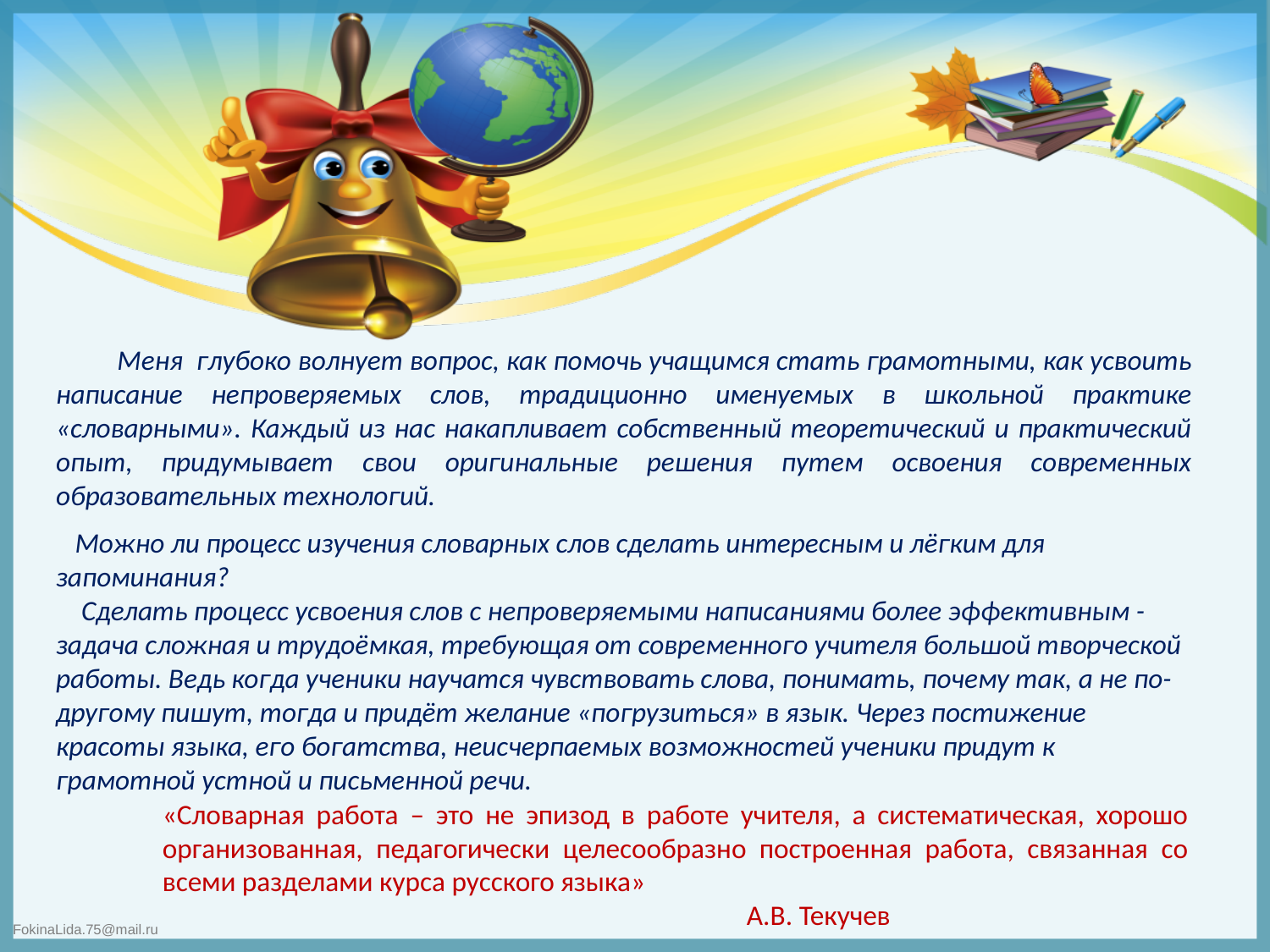

Меня  глубоко волнует вопрос, как помочь учащимся стать грамотными, как усвоить написание непроверяемых слов, традиционно именуемых в школьной практике «словарными». Каждый из нас накапливает собственный теоретический и практический опыт, придумывает свои оригинальные решения путем освоения современных образовательных технологий.
   Можно ли процесс изучения словарных слов сделать интересным и лёгким для запоминания?
    Сделать процесс усвоения слов с непроверяемыми написаниями более эффективным - задача сложная и трудоёмкая, требующая от современного учителя большой творческой работы. Ведь когда ученики научатся чувствовать слова, понимать, почему так, а не по-другому пишут, тогда и придёт желание «погрузиться» в язык. Через постижение красоты языка, его богатства, неисчерпаемых возможностей ученики придут к грамотной устной и письменной речи.

«Словарная работа – это не эпизод в работе учителя, а систематическая, хорошо организованная, педагогически целесообразно построенная работа, связанная со всеми разделами курса русского языка»
                                                                                            А.В. Текучев